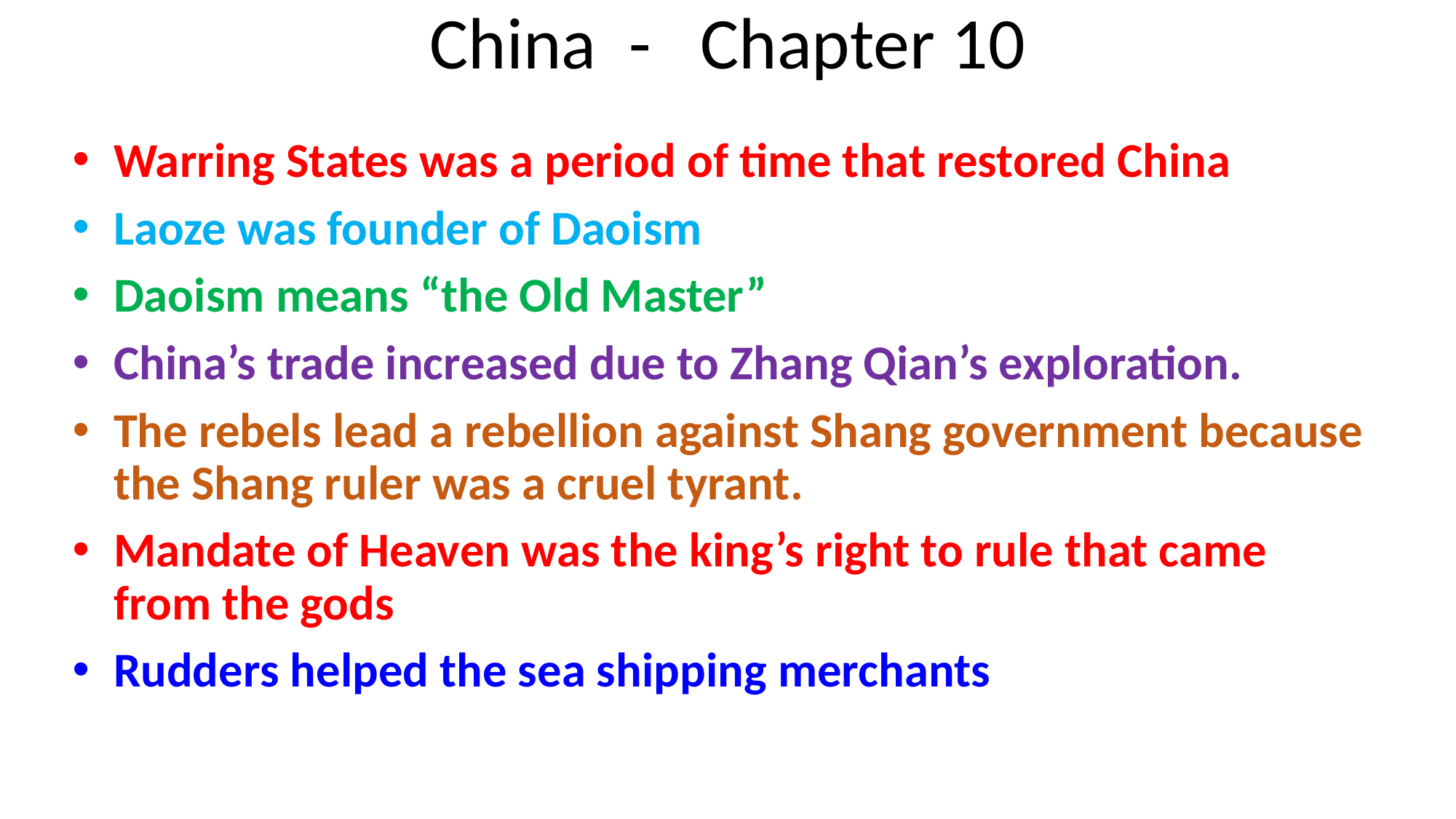

# China  -   Chapter 10
Warring States was a period of time that restored China
Laoze was founder of Daoism
Daoism means “the Old Master”
China’s trade increased due to Zhang Qian’s exploration.
The rebels lead a rebellion against Shang government because the Shang ruler was a cruel tyrant.
Mandate of Heaven was the king’s right to rule that came from the gods
Rudders helped the sea shipping merchants